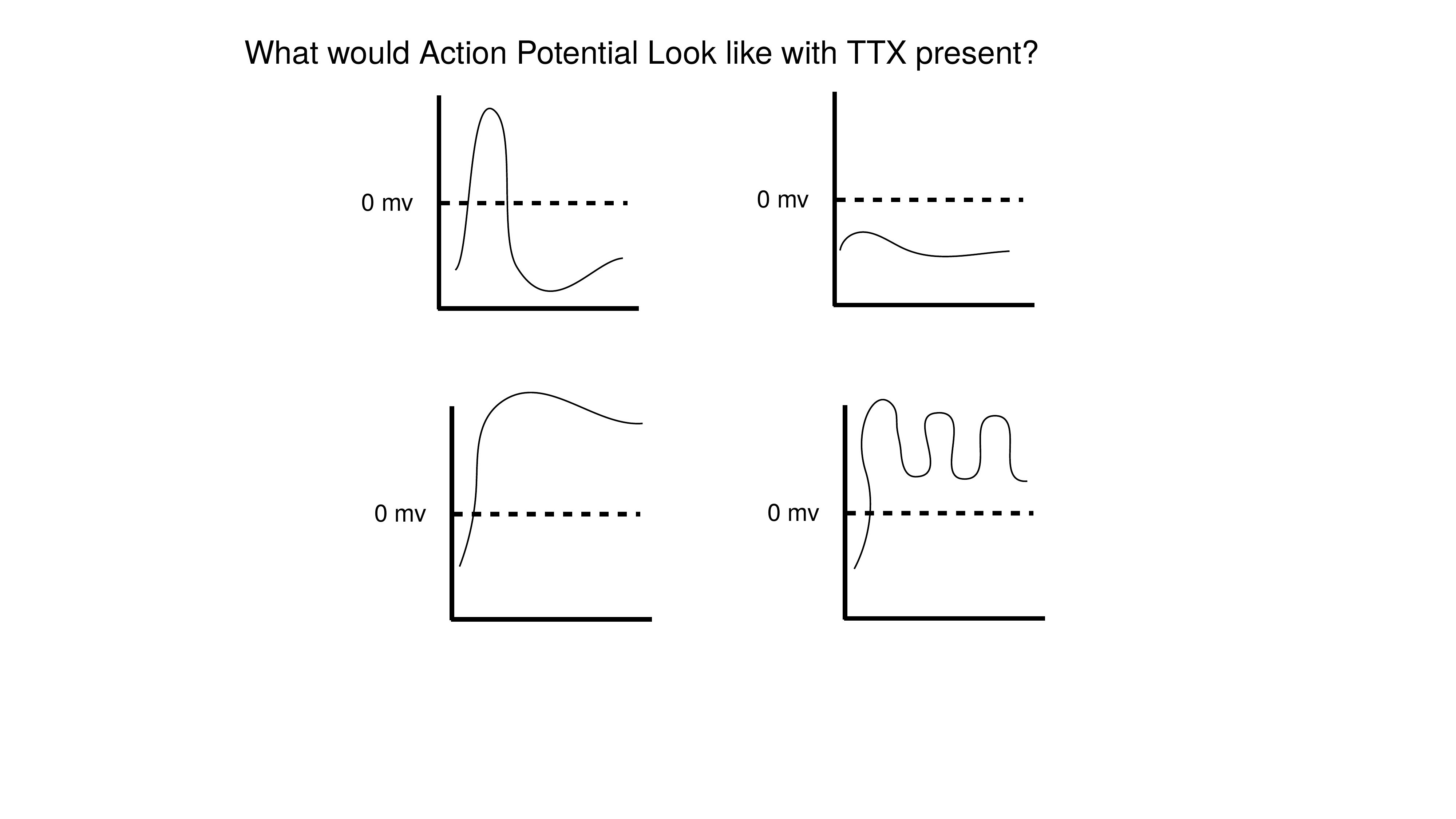

What would Action Potential Look like with TTX present?

0 mv

0 mv

0 mv

0 mv